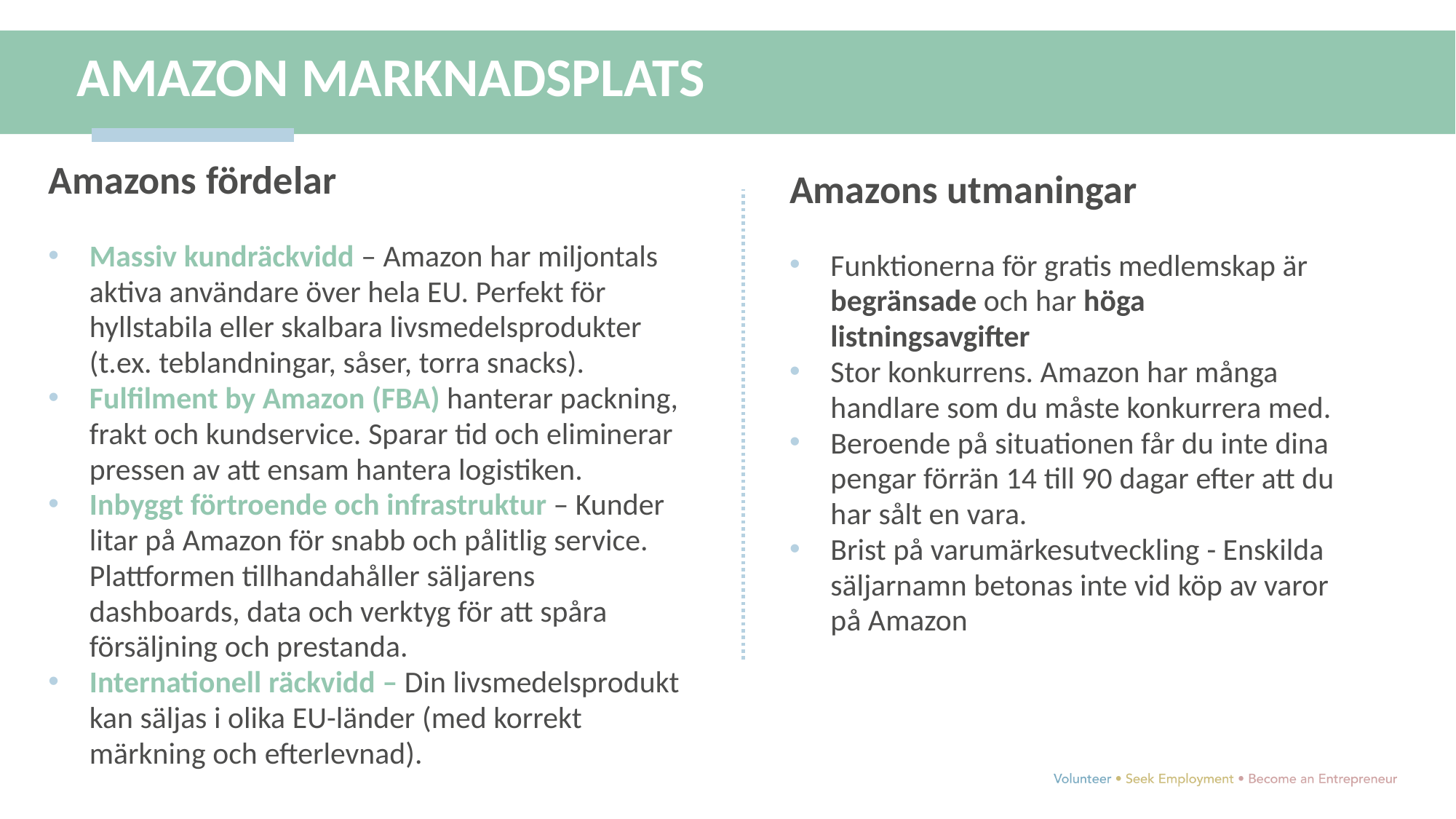

AMAZON MARKNADSPLATS
Amazons fördelar

Massiv kundräckvidd – Amazon har miljontals aktiva användare över hela EU. Perfekt för hyllstabila eller skalbara livsmedelsprodukter (t.ex. teblandningar, såser, torra snacks).
Fulfilment by Amazon (FBA) hanterar packning, frakt och kundservice. Sparar tid och eliminerar pressen av att ensam hantera logistiken.
Inbyggt förtroende och infrastruktur – Kunder litar på Amazon för snabb och pålitlig service. Plattformen tillhandahåller säljarens dashboards, data och verktyg för att spåra försäljning och prestanda.
Internationell räckvidd – Din livsmedelsprodukt kan säljas i olika EU-länder (med korrekt märkning och efterlevnad).

Amazons utmaningar

Funktionerna för gratis medlemskap är begränsade och har höga listningsavgifter
Stor konkurrens. Amazon har många handlare som du måste konkurrera med.
Beroende på situationen får du inte dina pengar förrän 14 till 90 dagar efter att du har sålt en vara.
Brist på varumärkesutveckling - Enskilda säljarnamn betonas inte vid köp av varor på Amazon